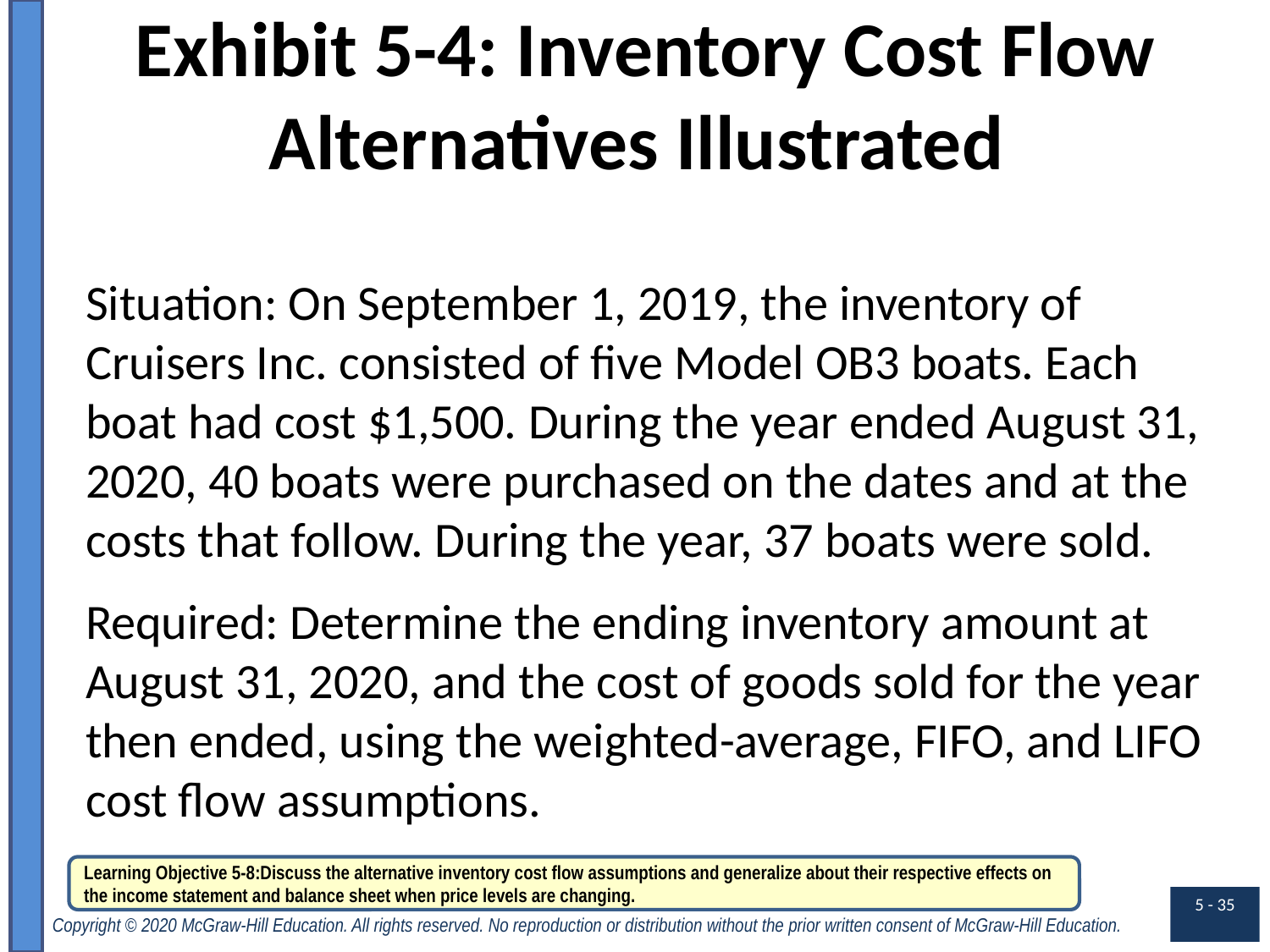

# Exhibit 5-4: Inventory Cost Flow Alternatives Illustrated
Situation: On September 1, 2019, the inventory of Cruisers Inc. consisted of five Model OB3 boats. Each boat had cost $1,500. During the year ended August 31, 2020, 40 boats were purchased on the dates and at the costs that follow. During the year, 37 boats were sold.
Required: Determine the ending inventory amount at August 31, 2020, and the cost of goods sold for the year then ended, using the weighted-average, FIFO, and LIFO cost flow assumptions.
Learning Objective 5-8:Discuss the alternative inventory cost flow assumptions and generalize about their respective effects on the income statement and balance sheet when price levels are changing.